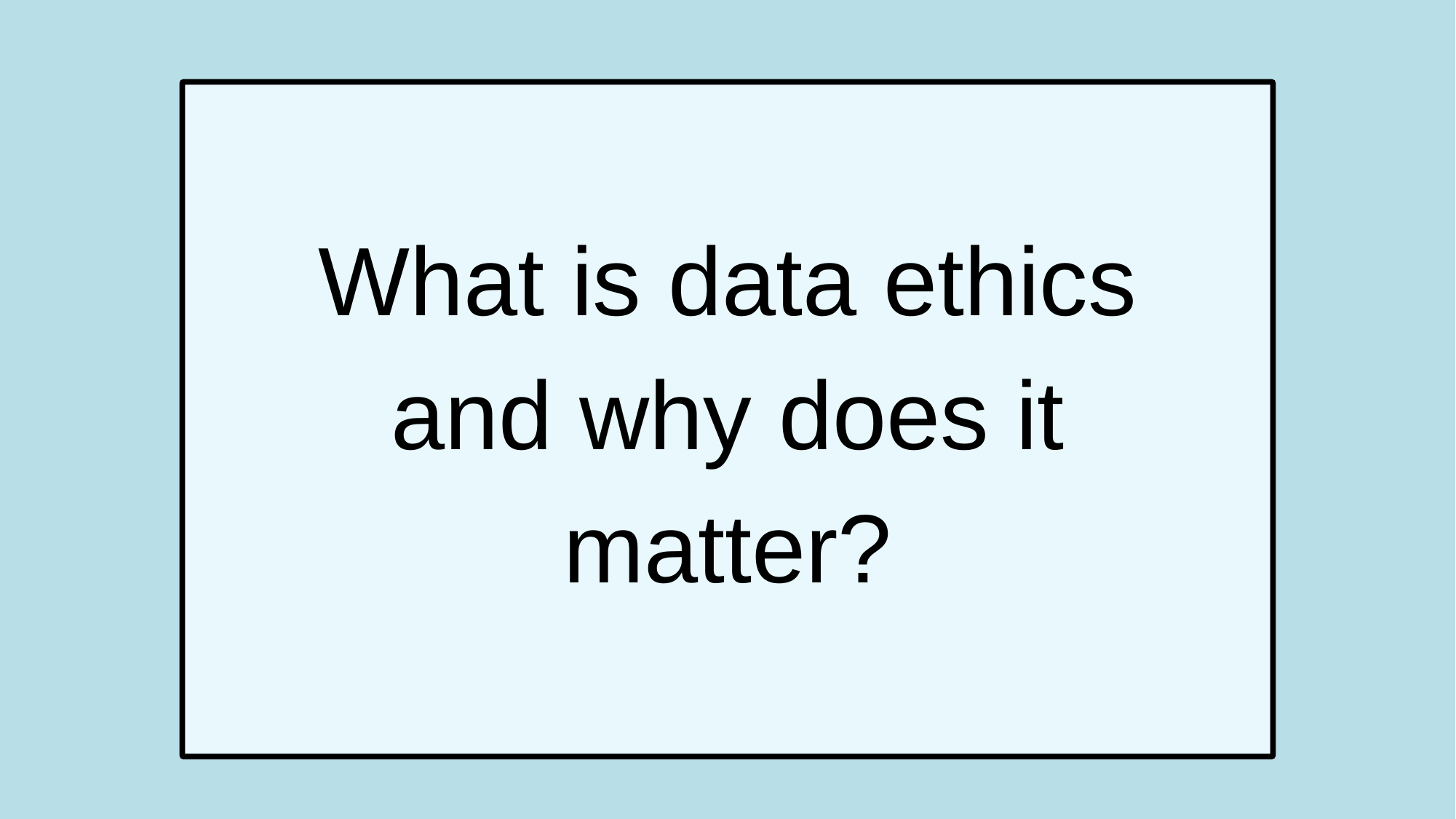

What is data ethics and why does it matter?